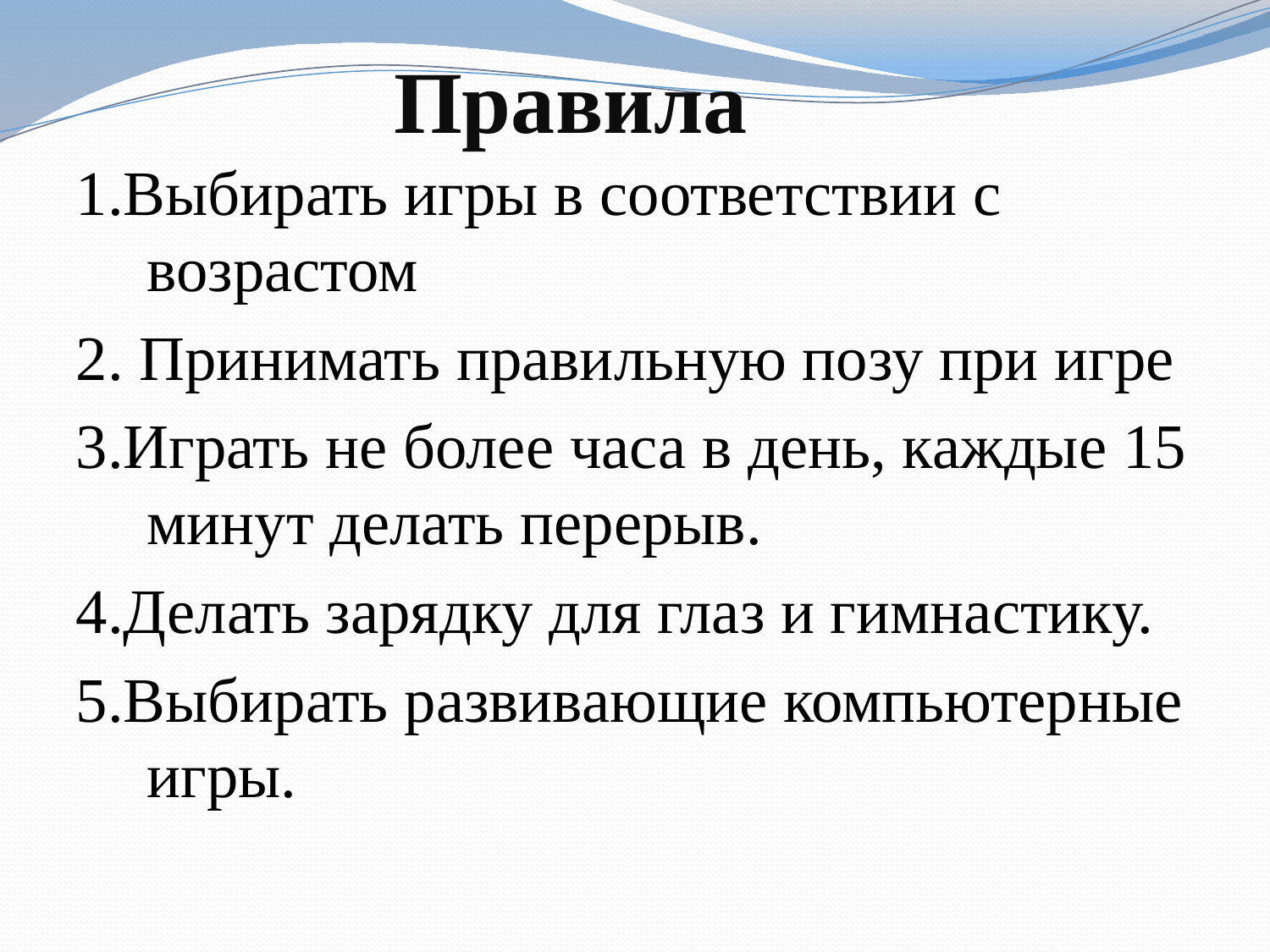

# Правила
1.Выбирать игры в соответствии с возрастом
2. Принимать правильную позу при игре
3.Играть не более часа в день, каждые 15 минут делать перерыв.
4.Делать зарядку для глаз и гимнастику.
5.Выбирать развивающие компьютерные игры.